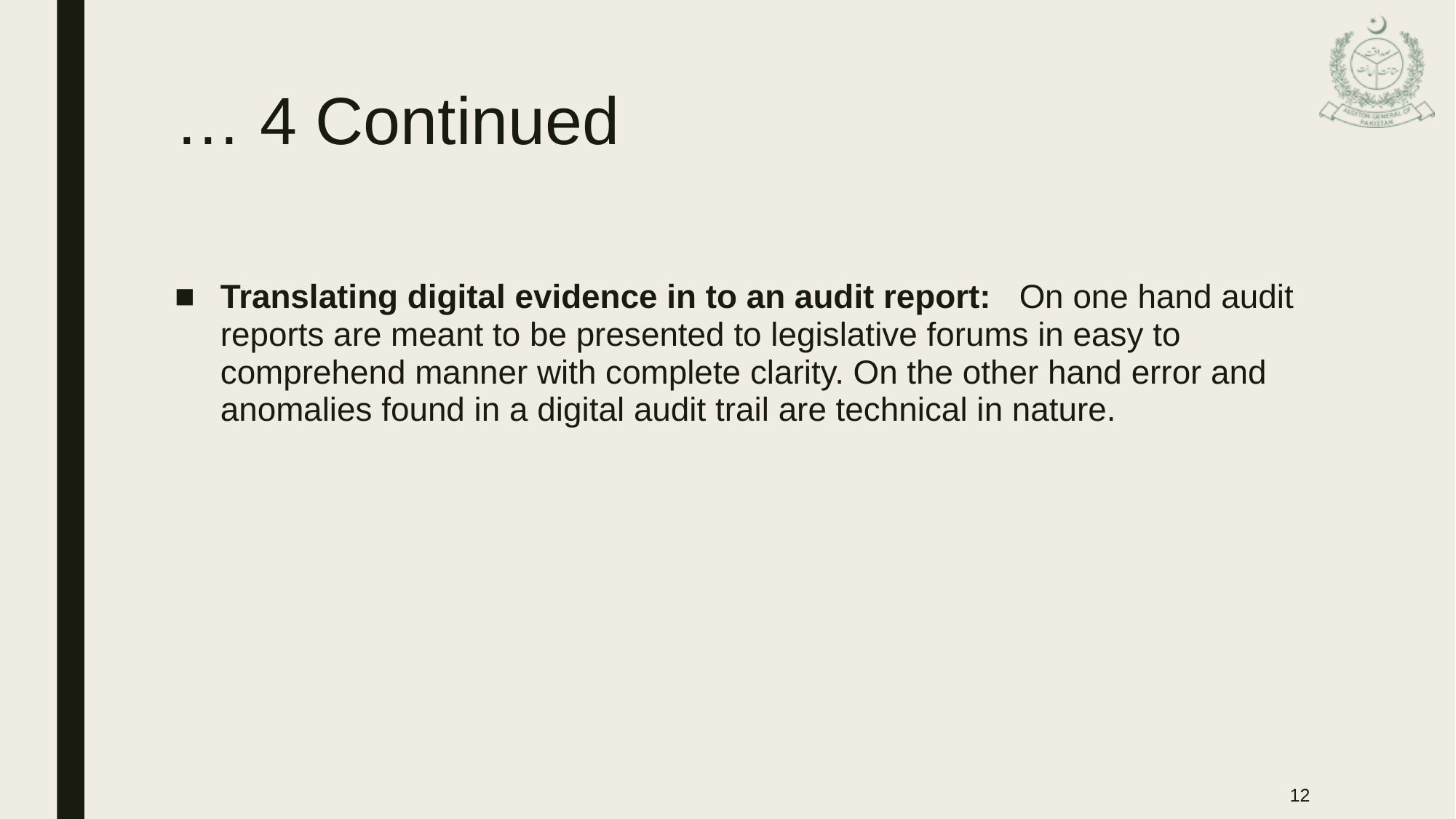

# … 4 Continued
Translating digital evidence in to an audit report:   On one hand audit reports are meant to be presented to legislative forums in easy to comprehend manner with complete clarity. On the other hand error and anomalies found in a digital audit trail are technical in nature.
12